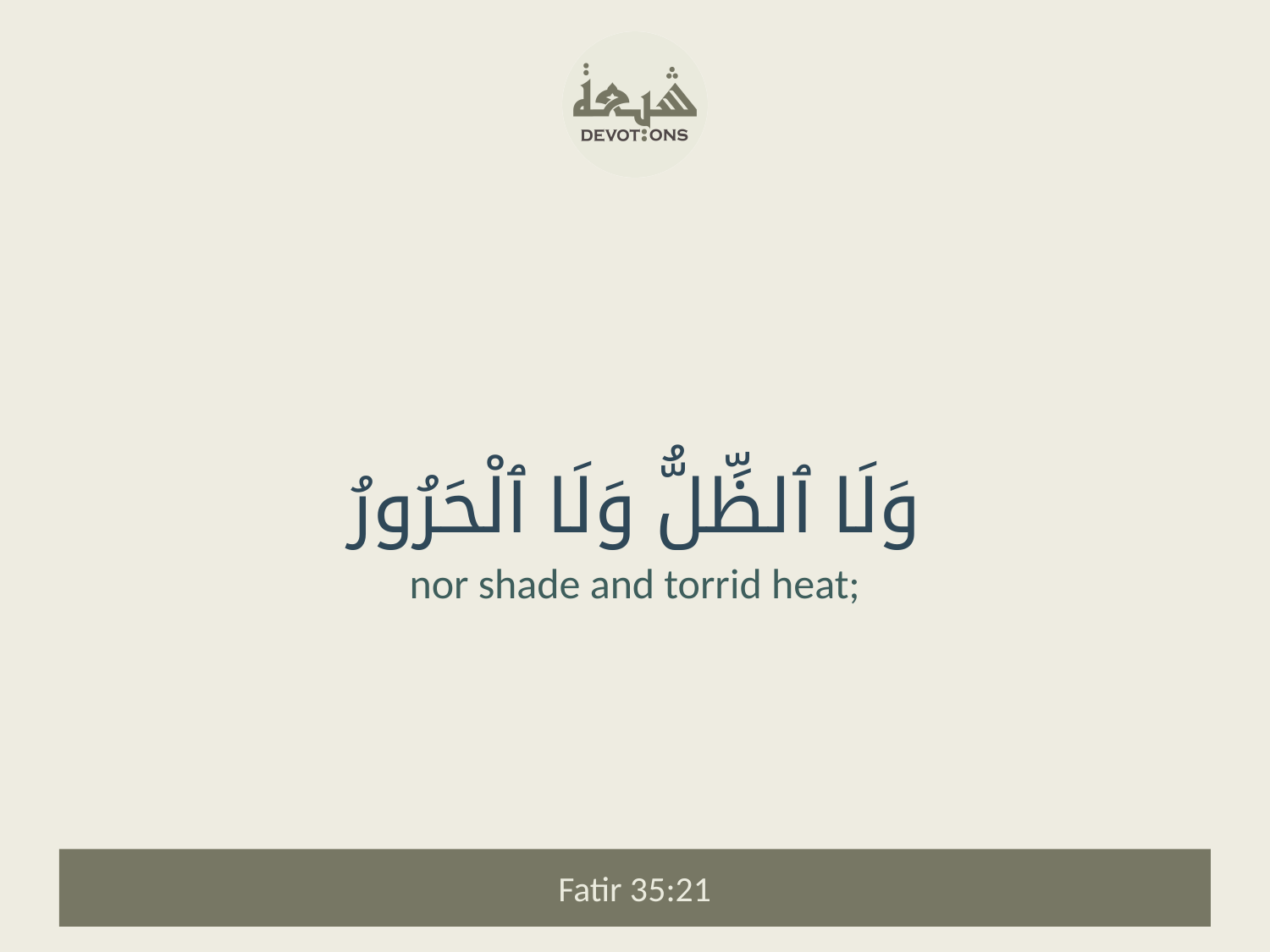

وَلَا ٱلظِّلُّ وَلَا ٱلْحَرُورُ
nor shade and torrid heat;
Fatir 35:21